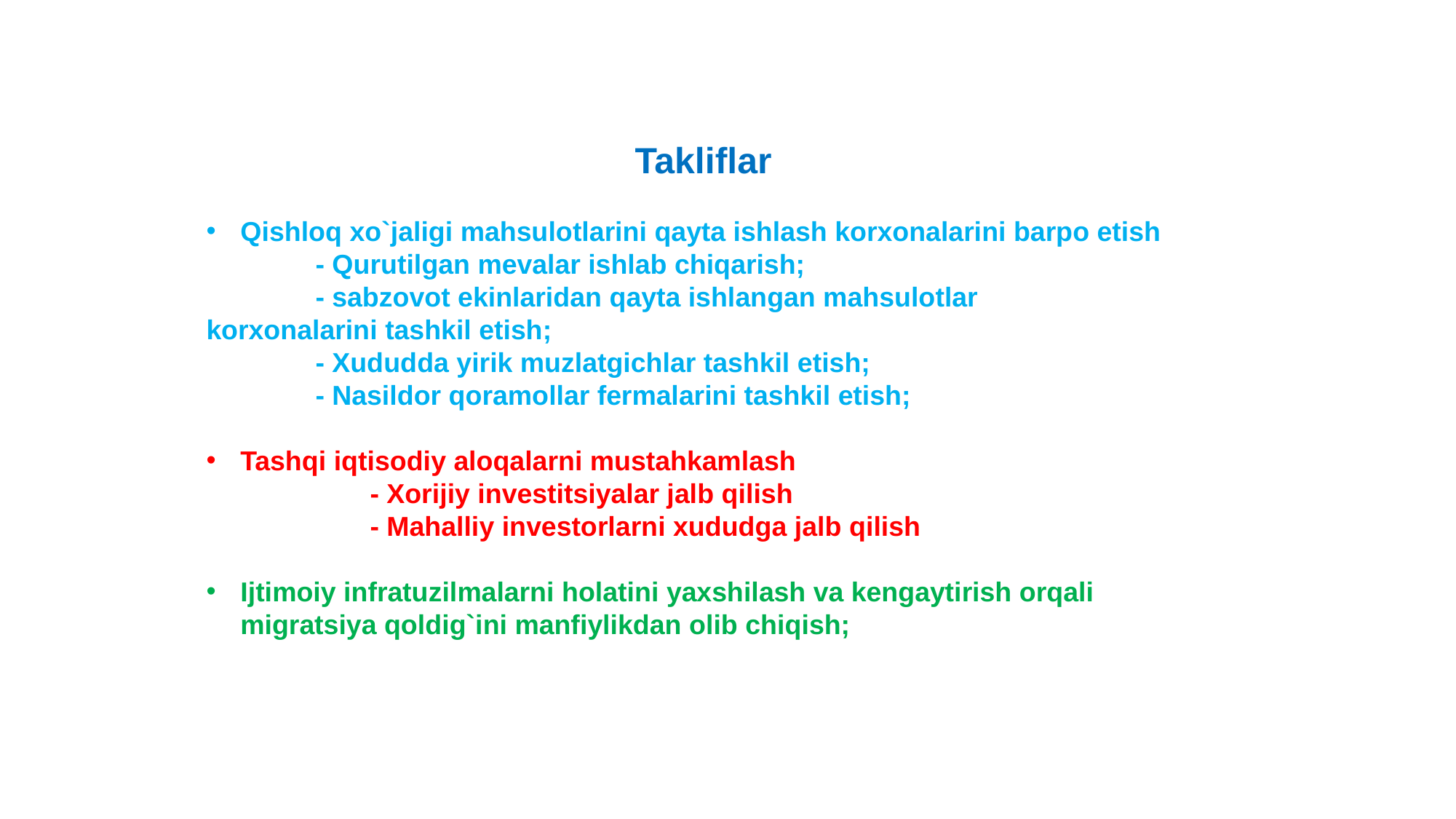

Takliflar

Qishloq xo`jaligi mahsulotlarini qayta ishlash korxonalarini barpo etish
      	- Qurutilgan mevalar ishlab chiqarish;
	- sabzovot ekinlaridan qayta ishlangan mahsulotlar           	korxonalarini tashkil etish;
	- Xududda yirik muzlatgichlar tashkil etish;
	- Nasildor qoramollar fermalarini tashkil etish;

Tashqi iqtisodiy aloqalarni mustahkamlash
	- Xorijiy investitsiyalar jalb qilish
	- Mahalliy investorlarni xududga jalb qilish

Ijtimoiy infratuzilmalarni holatini yaxshilash va kengaytirish orqali migratsiya qoldig`ini manfiylikdan olib chiqish;